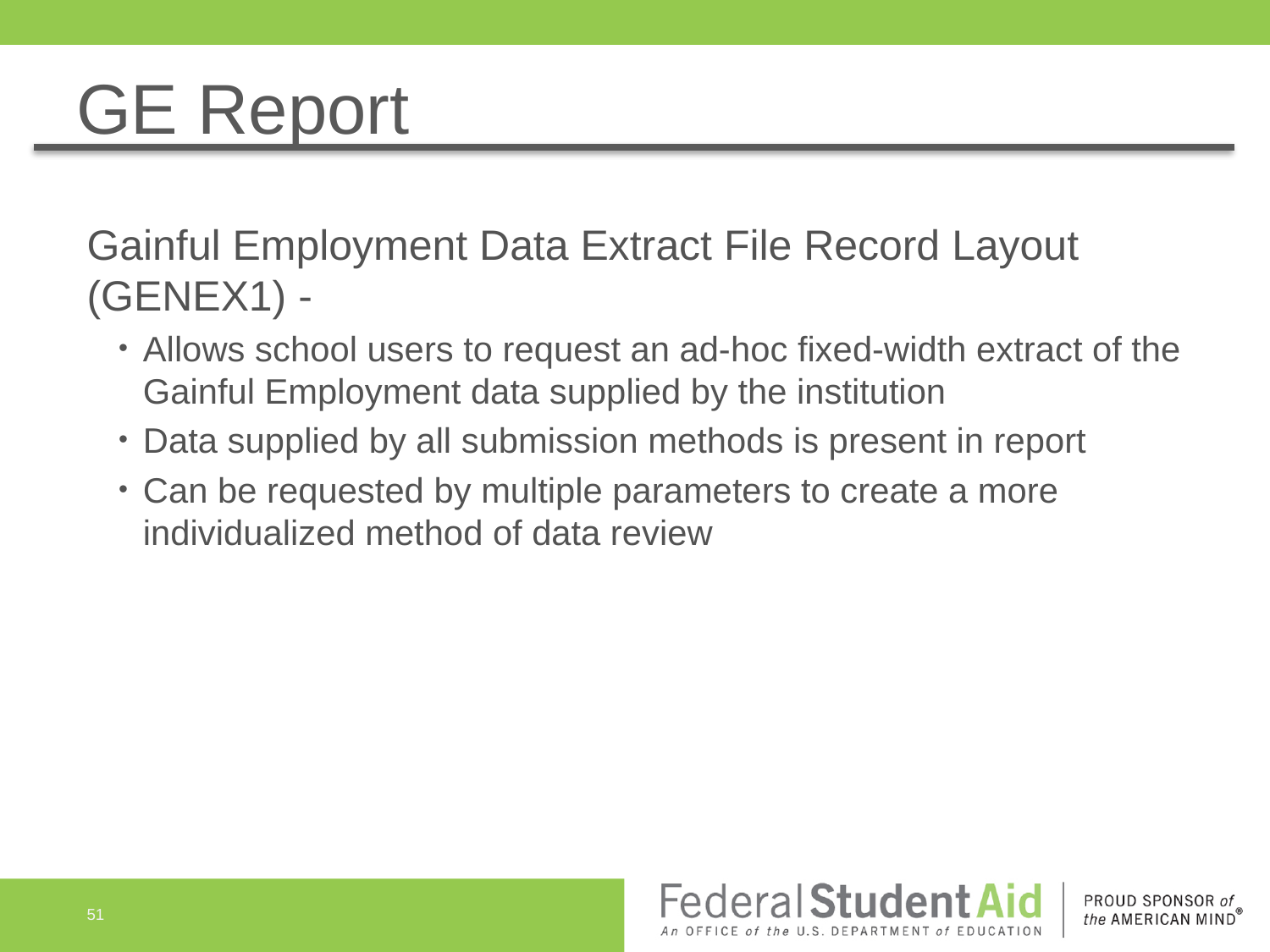

# GE Report
Gainful Employment Data Extract File Record Layout (GENEX1) -
Allows school users to request an ad-hoc fixed-width extract of the Gainful Employment data supplied by the institution
Data supplied by all submission methods is present in report
Can be requested by multiple parameters to create a more individualized method of data review
51